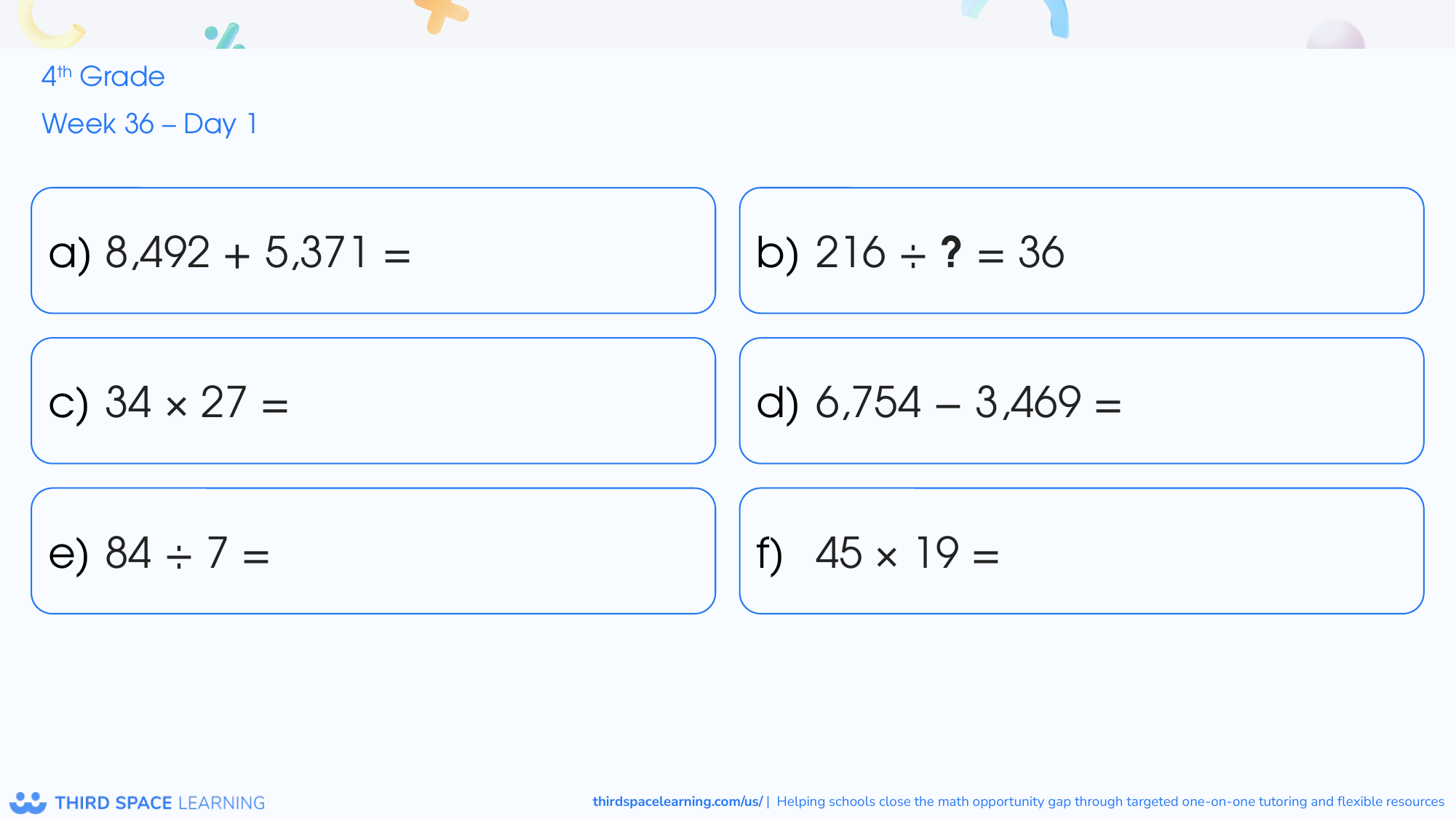

4th Grade
Week 36 – Day 1
8,492 + 5,371 =
216 ÷ ? = 36
34 × 27 =
6,754 − 3,469 =
84 ÷ 7 =
45 × 19 =